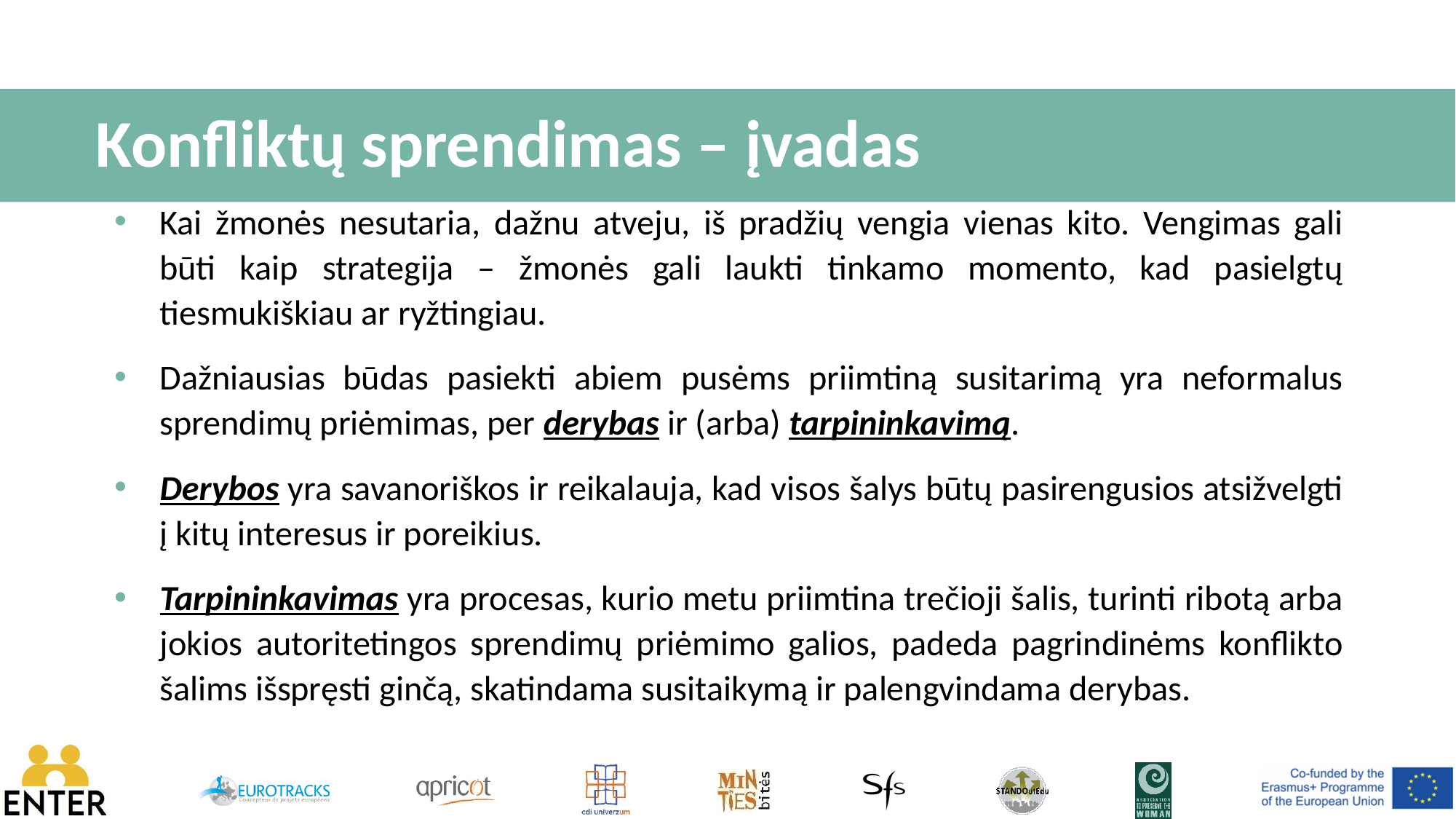

# Konfliktų sprendimas – įvadas
Kai žmonės nesutaria, dažnu atveju, iš pradžių vengia vienas kito. Vengimas gali būti kaip strategija – žmonės gali laukti tinkamo momento, kad pasielgtų tiesmukiškiau ar ryžtingiau.
Dažniausias būdas pasiekti abiem pusėms priimtiną susitarimą yra neformalus sprendimų priėmimas, per derybas ir (arba) tarpininkavimą.
Derybos yra savanoriškos ir reikalauja, kad visos šalys būtų pasirengusios atsižvelgti į kitų interesus ir poreikius.
Tarpininkavimas yra procesas, kurio metu priimtina trečioji šalis, turinti ribotą arba jokios autoritetingos sprendimų priėmimo galios, padeda pagrindinėms konflikto šalims išspręsti ginčą, skatindama susitaikymą ir palengvindama derybas.